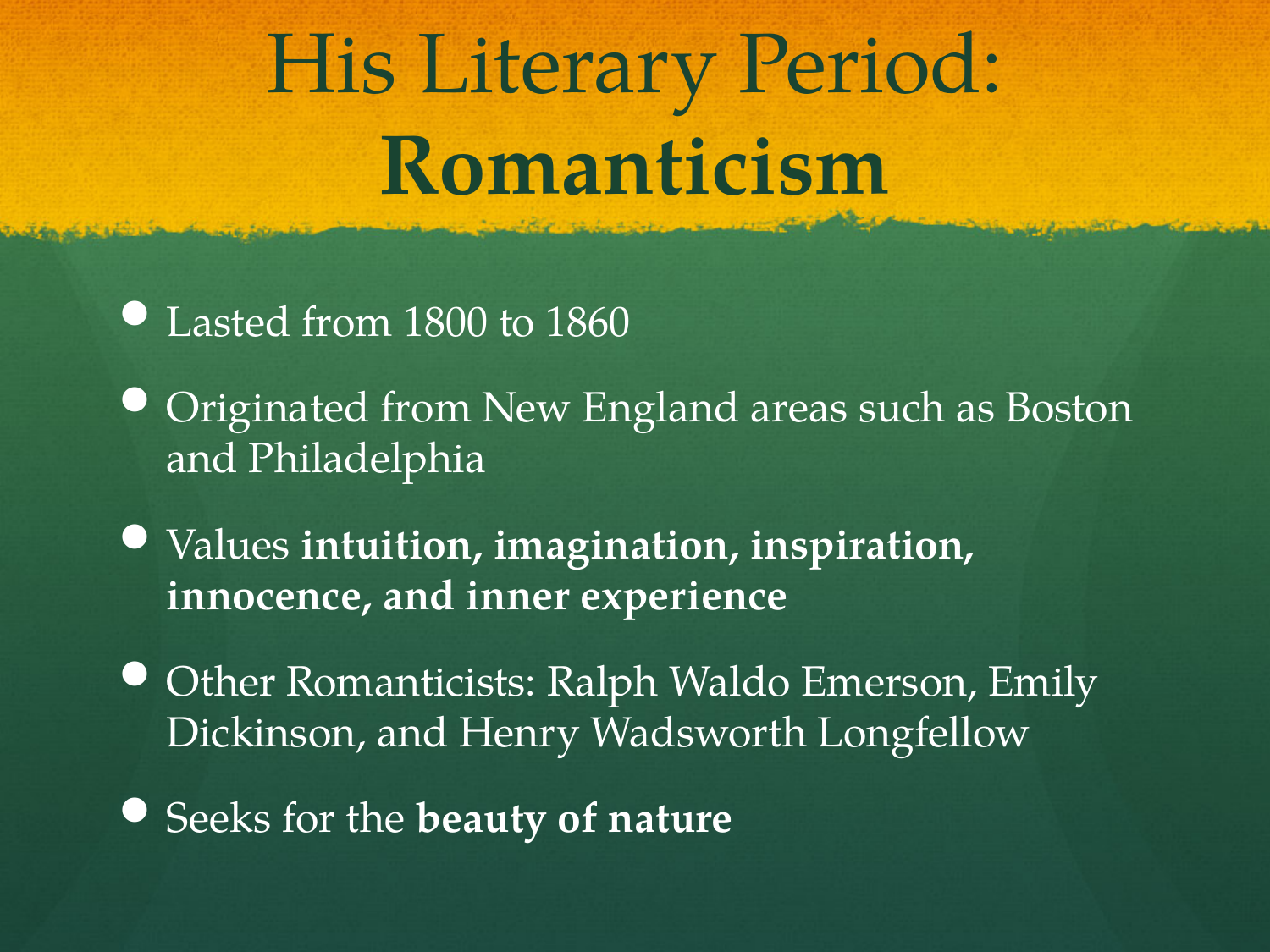

# His Literary Period: Romanticism
Lasted from 1800 to 1860
Originated from New England areas such as Boston and Philadelphia
Values intuition, imagination, inspiration, innocence, and inner experience
Other Romanticists: Ralph Waldo Emerson, Emily Dickinson, and Henry Wadsworth Longfellow
Seeks for the beauty of nature